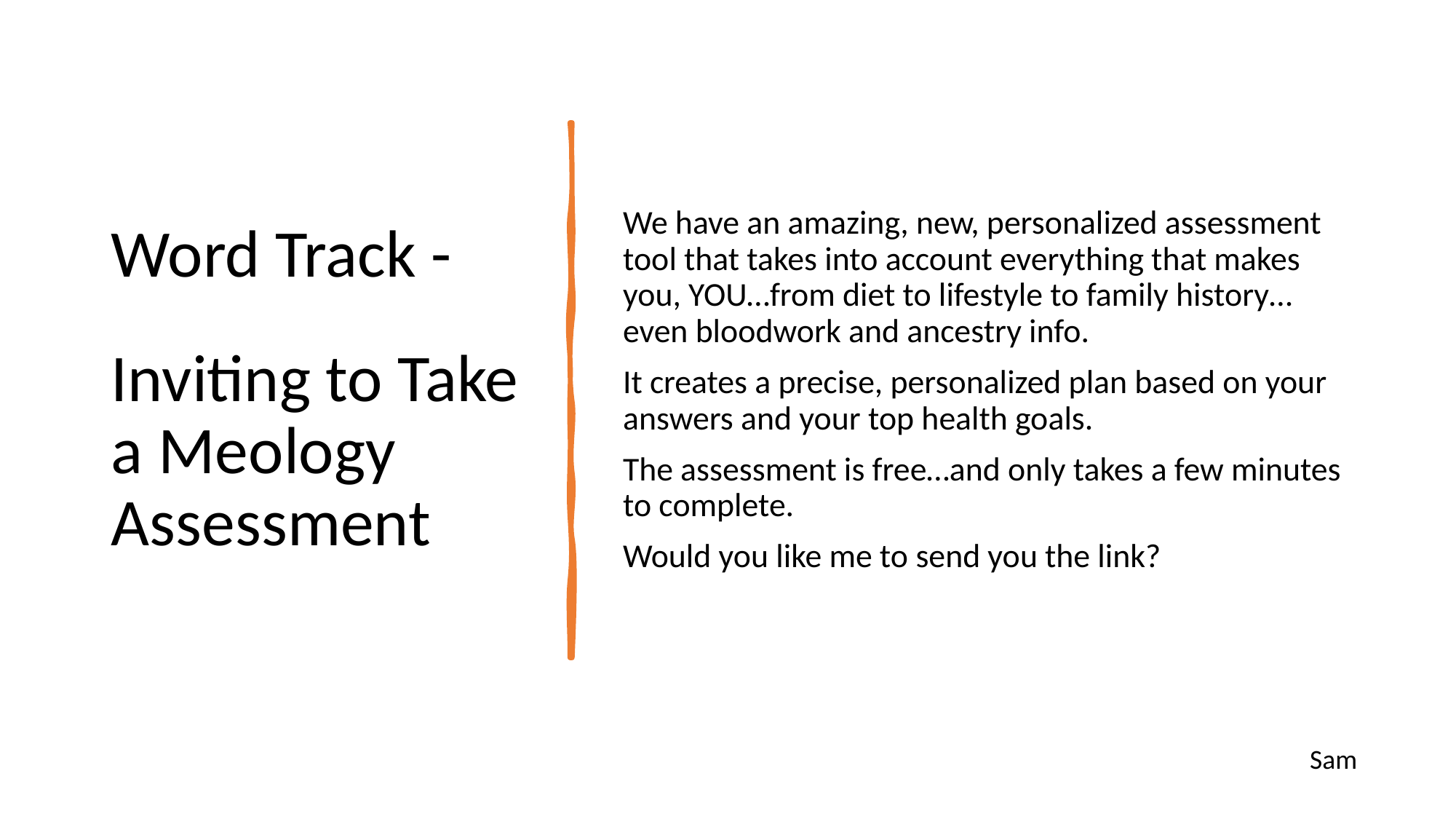

# Word Track - Inviting to Take a Meology Assessment
We have an amazing, new, personalized assessment tool that takes into account everything that makes you, YOU…from diet to lifestyle to family history…even bloodwork and ancestry info.
It creates a precise, personalized plan based on your answers and your top health goals.
The assessment is free…and only takes a few minutes to complete.
Would you like me to send you the link?

Sam